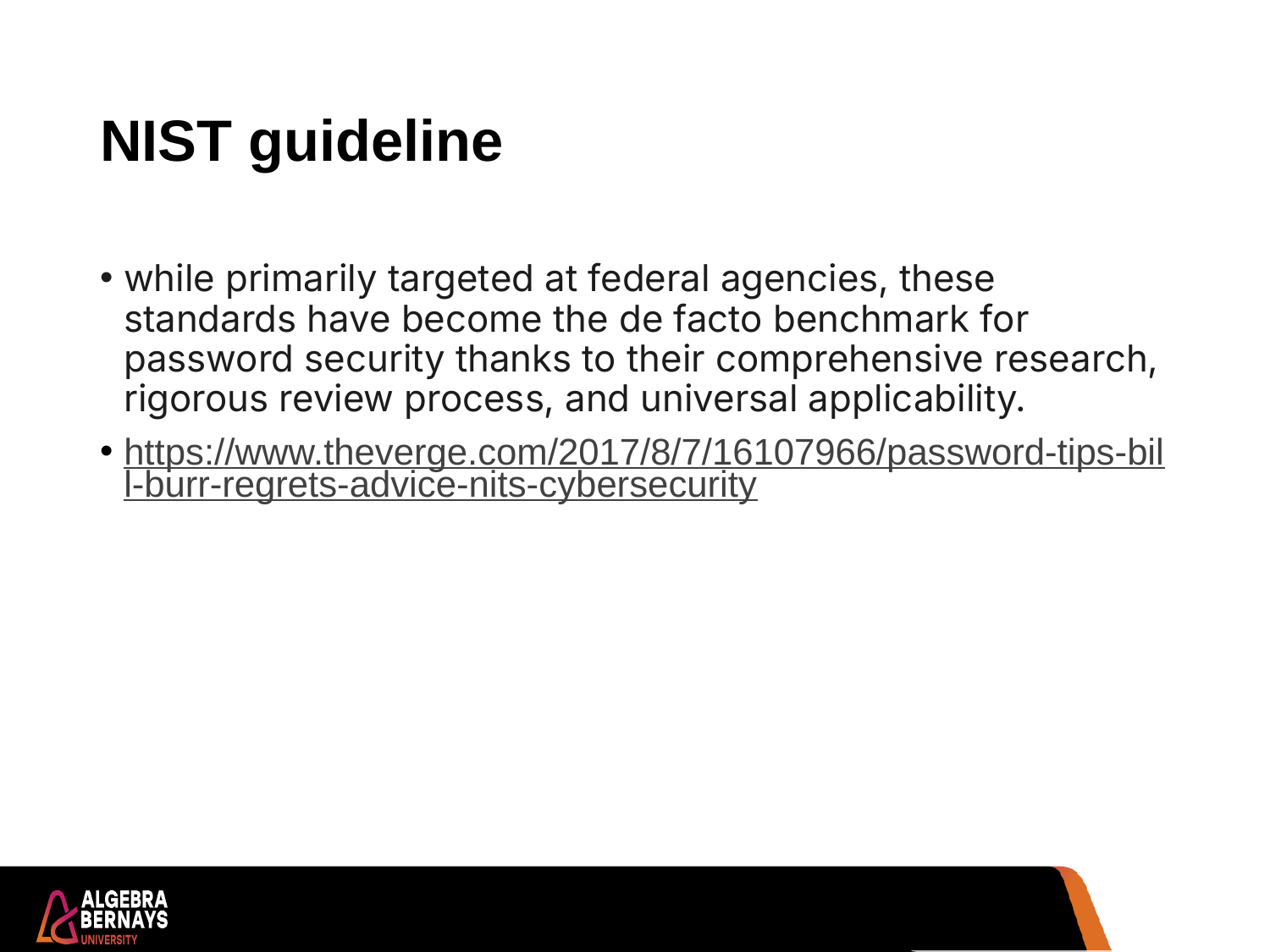

# NIST guideline
while primarily targeted at federal agencies, these standards have become the de facto benchmark for password security thanks to their comprehensive research, rigorous review process, and universal applicability.
https://www.theverge.com/2017/8/7/16107966/password-tips-bill-burr-regrets-advice-nits-cybersecurity